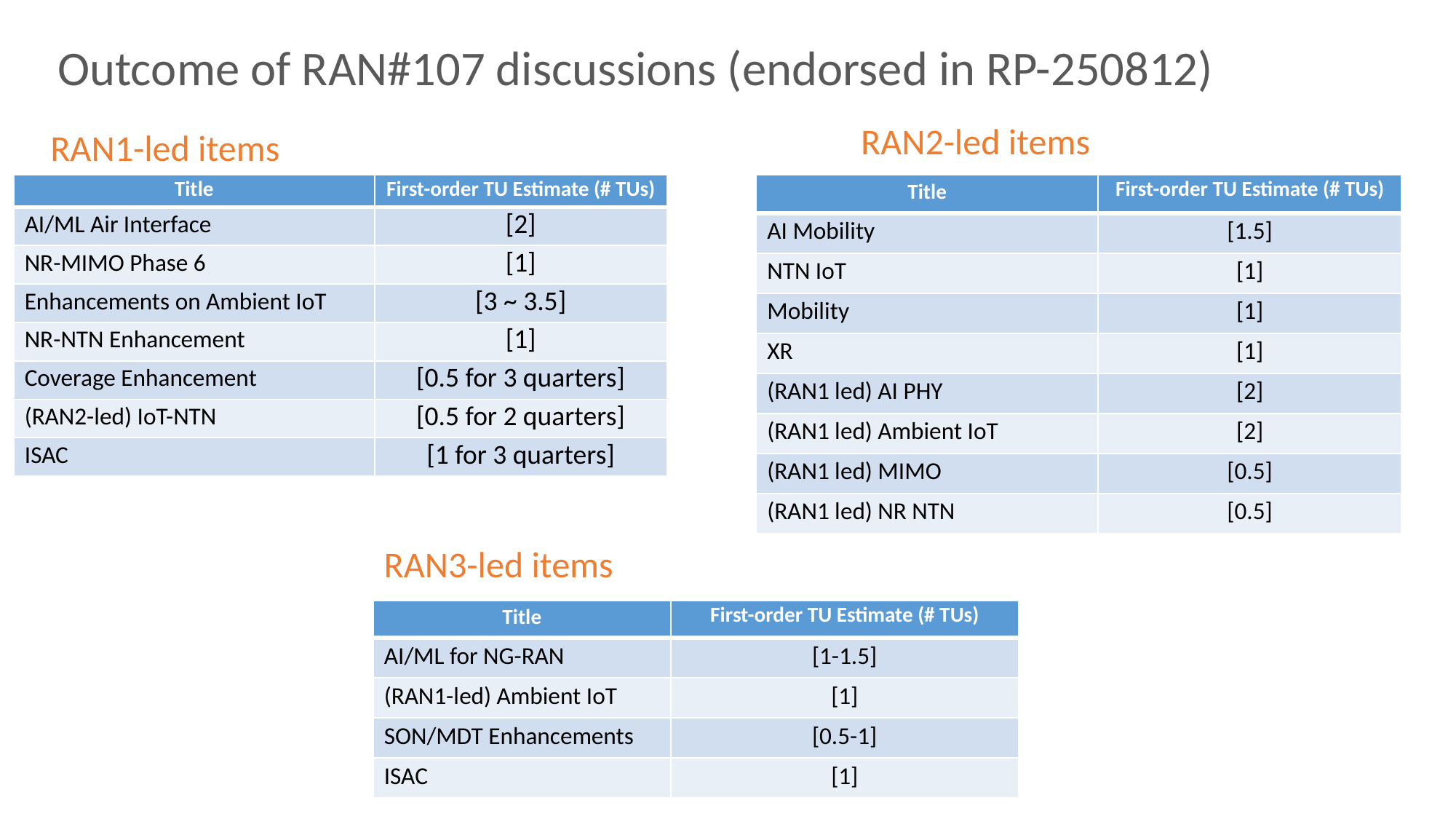

Outcome of RAN#107 discussions (endorsed in RP-250812)
RAN2-led items
RAN1-led items
| Title | First-order TU Estimate (# TUs) |
| --- | --- |
| AI/ML Air Interface | [2] |
| NR-MIMO Phase 6 | [1] |
| Enhancements on Ambient IoT | [3 ~ 3.5] |
| NR-NTN Enhancement | [1] |
| Coverage Enhancement | [0.5 for 3 quarters] |
| (RAN2-led) IoT-NTN | [0.5 for 2 quarters] |
| ISAC | [1 for 3 quarters] |
| Title | First-order TU Estimate (# TUs) |
| --- | --- |
| AI Mobility | [1.5] |
| NTN IoT | [1] |
| Mobility | [1] |
| XR | [1] |
| (RAN1 led) AI PHY | [2] |
| (RAN1 led) Ambient IoT | [2] |
| (RAN1 led) MIMO | [0.5] |
| (RAN1 led) NR NTN | [0.5] |
RAN3-led items
| Title | First-order TU Estimate (# TUs) |
| --- | --- |
| AI/ML for NG-RAN | [1-1.5] |
| (RAN1-led) Ambient IoT | [1] |
| SON/MDT Enhancements | [0.5-1] |
| ISAC | [1] |